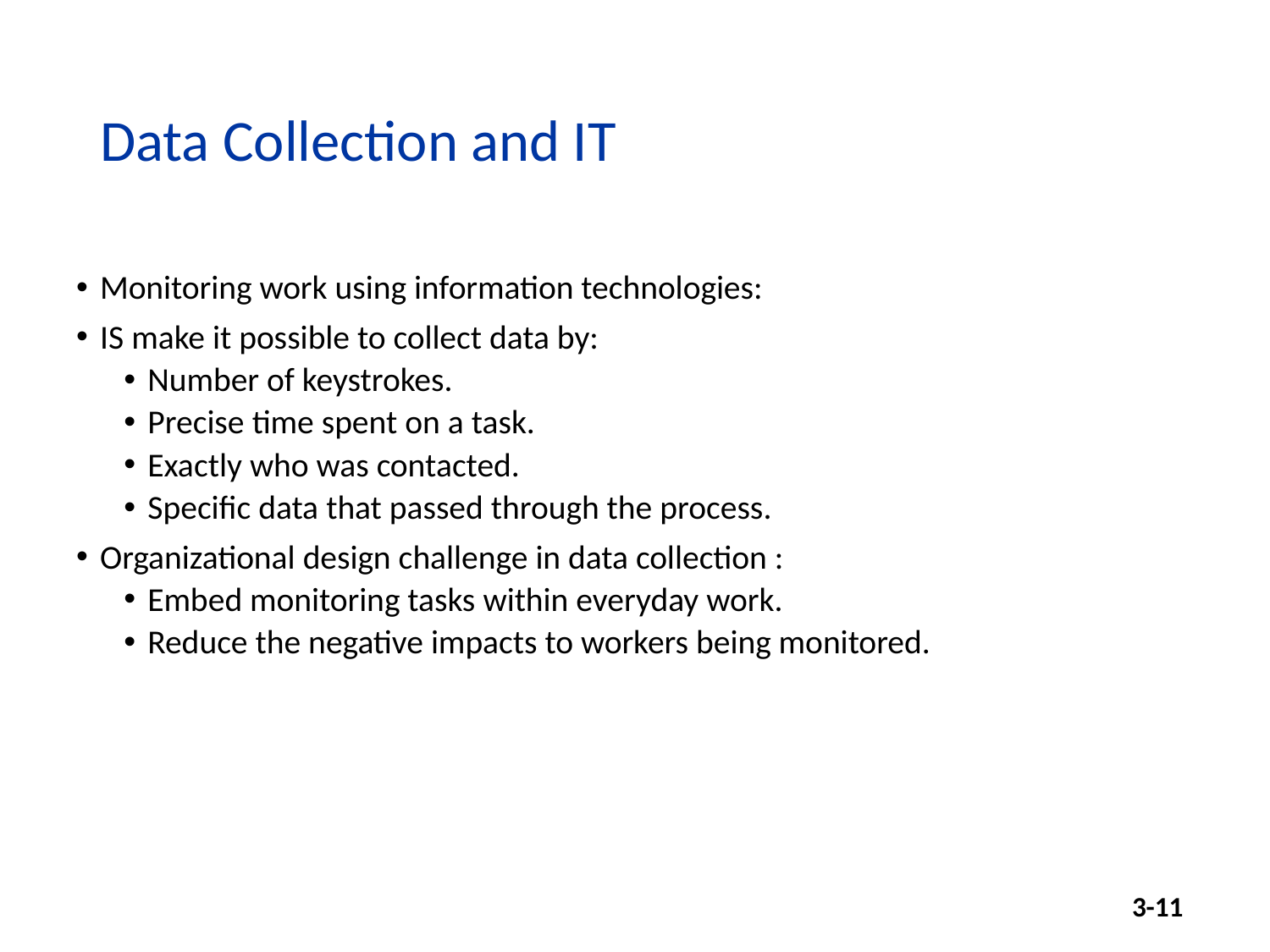

# Data Collection and IT
Monitoring work using information technologies:
IS make it possible to collect data by:
Number of keystrokes.
Precise time spent on a task.
Exactly who was contacted.
Specific data that passed through the process.
Organizational design challenge in data collection :
Embed monitoring tasks within everyday work.
Reduce the negative impacts to workers being monitored.